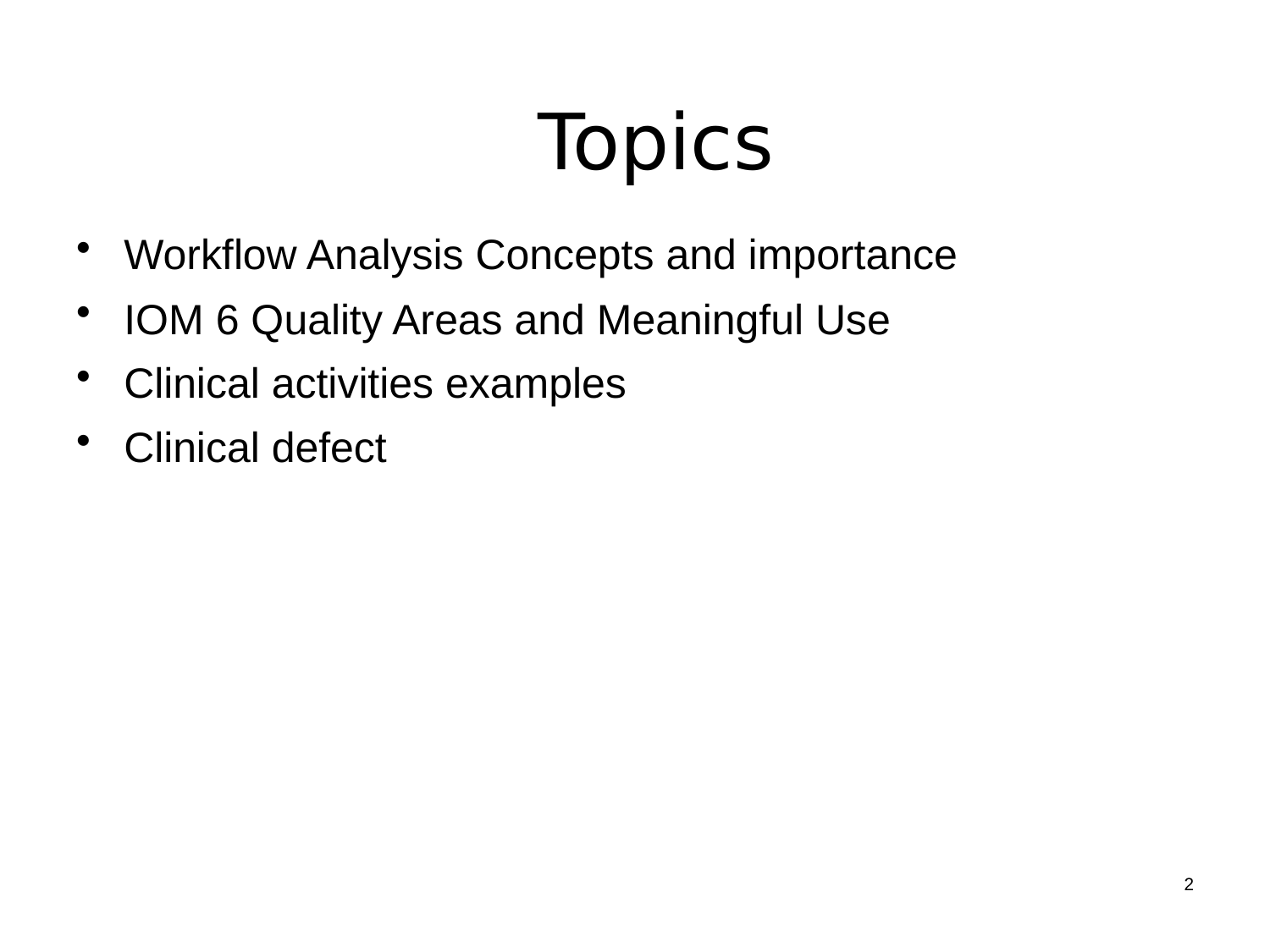

# Topics
Workflow Analysis Concepts and importance
IOM 6 Quality Areas and Meaningful Use
Clinical activities examples
Clinical defect
2